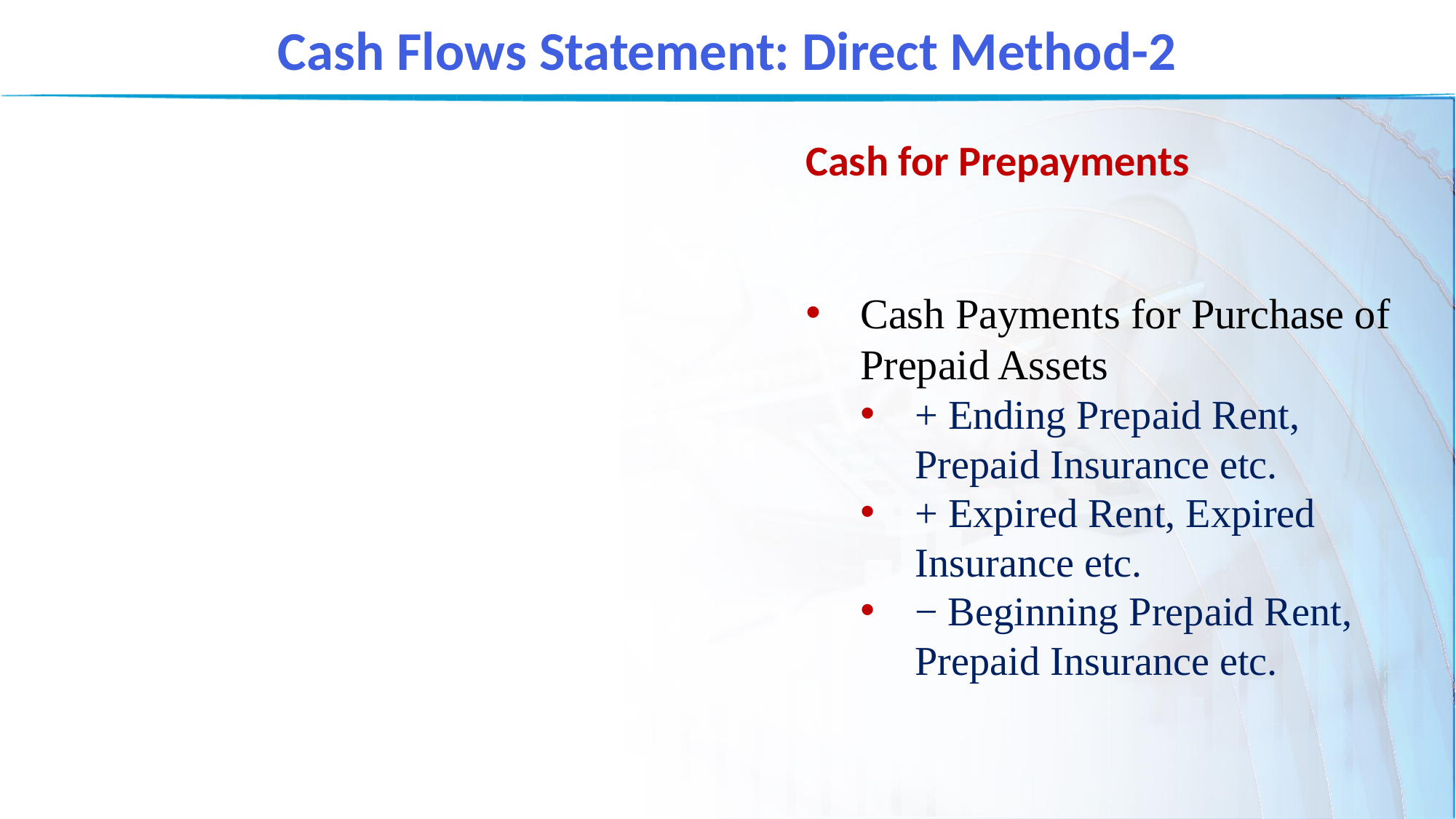

Cash Flows Statement: Direct Method-2
Cash for Prepayments

Cash Payments for Purchase of Prepaid Assets
+ Ending Prepaid Rent, Prepaid Insurance etc.
+ Expired Rent, Expired Insurance etc.
− Beginning Prepaid Rent, Prepaid Insurance etc.